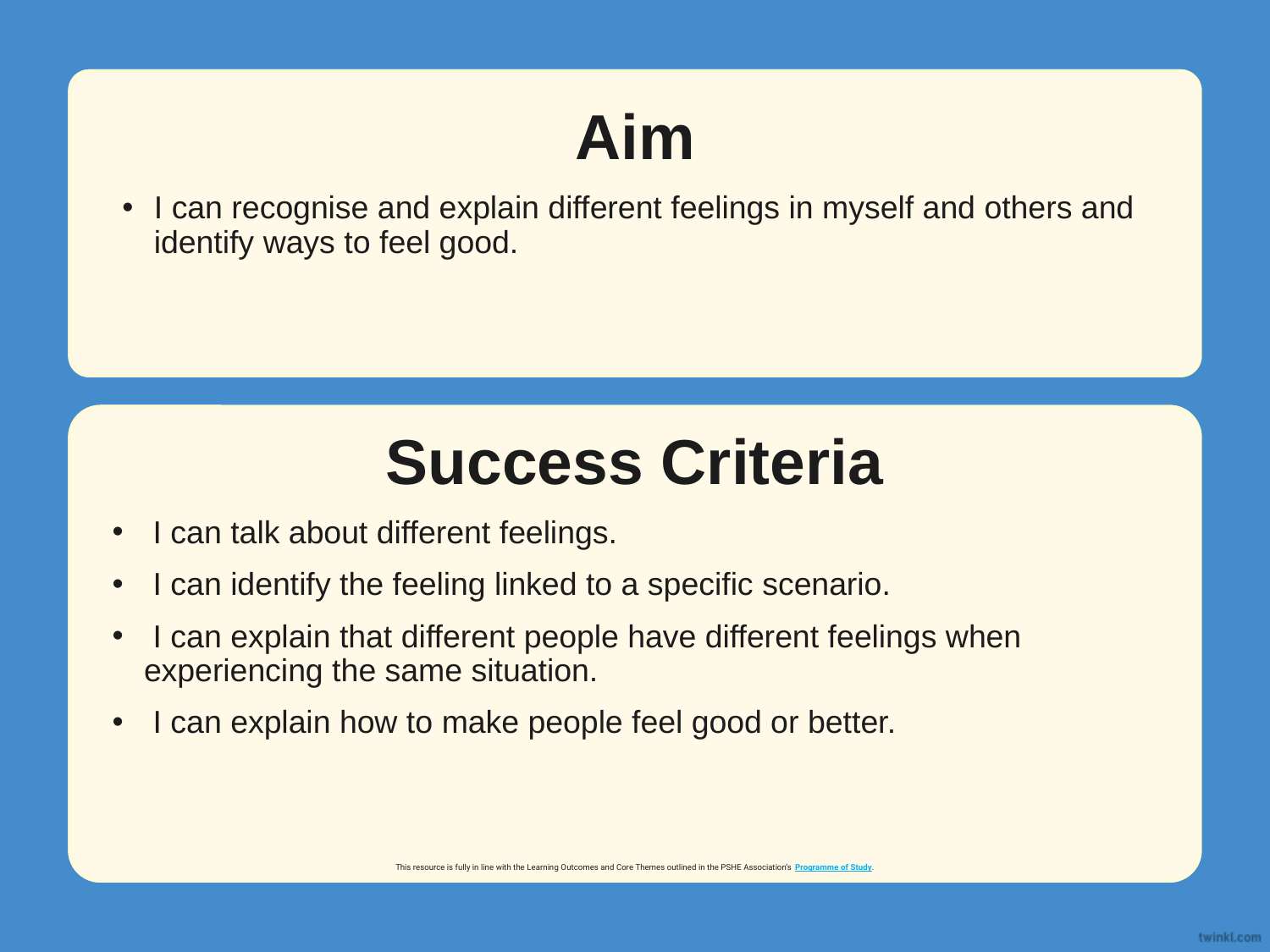

Aim
I can recognise and explain different feelings in myself and others and identify ways to feel good.

Success Criteria
 I can talk about different feelings.
 I can identify the feeling linked to a specific scenario.
 I can explain that different people have different feelings when experiencing the same situation.
 I can explain how to make people feel good or better.
This resource is fully in line with the Learning Outcomes and Core Themes outlined in the PSHE Association’s Programme of Study.